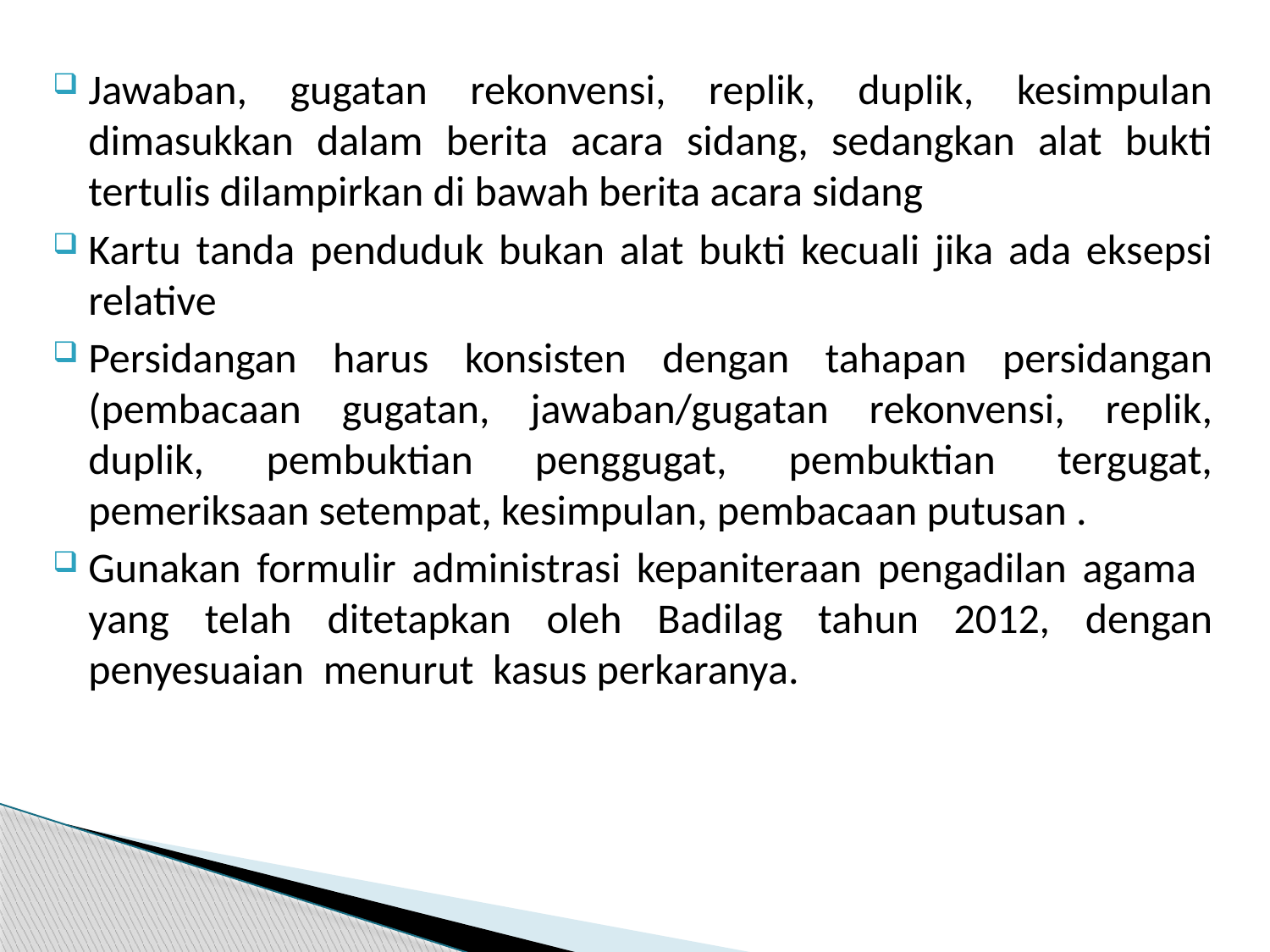

Jawaban, gugatan rekonvensi, replik, duplik, kesimpulan dimasukkan dalam berita acara sidang, sedangkan alat bukti tertulis dilampirkan di bawah berita acara sidang
Kartu tanda penduduk bukan alat bukti kecuali jika ada eksepsi relative
Persidangan harus konsisten dengan tahapan persidangan (pembacaan gugatan, jawaban/gugatan rekonvensi, replik, duplik, pembuktian penggugat, pembuktian tergugat, pemeriksaan setempat, kesimpulan, pembacaan putusan .
Gunakan formulir administrasi kepaniteraan pengadilan agama  yang telah ditetapkan oleh Badilag tahun 2012, dengan penyesuaian  menurut  kasus perkaranya.